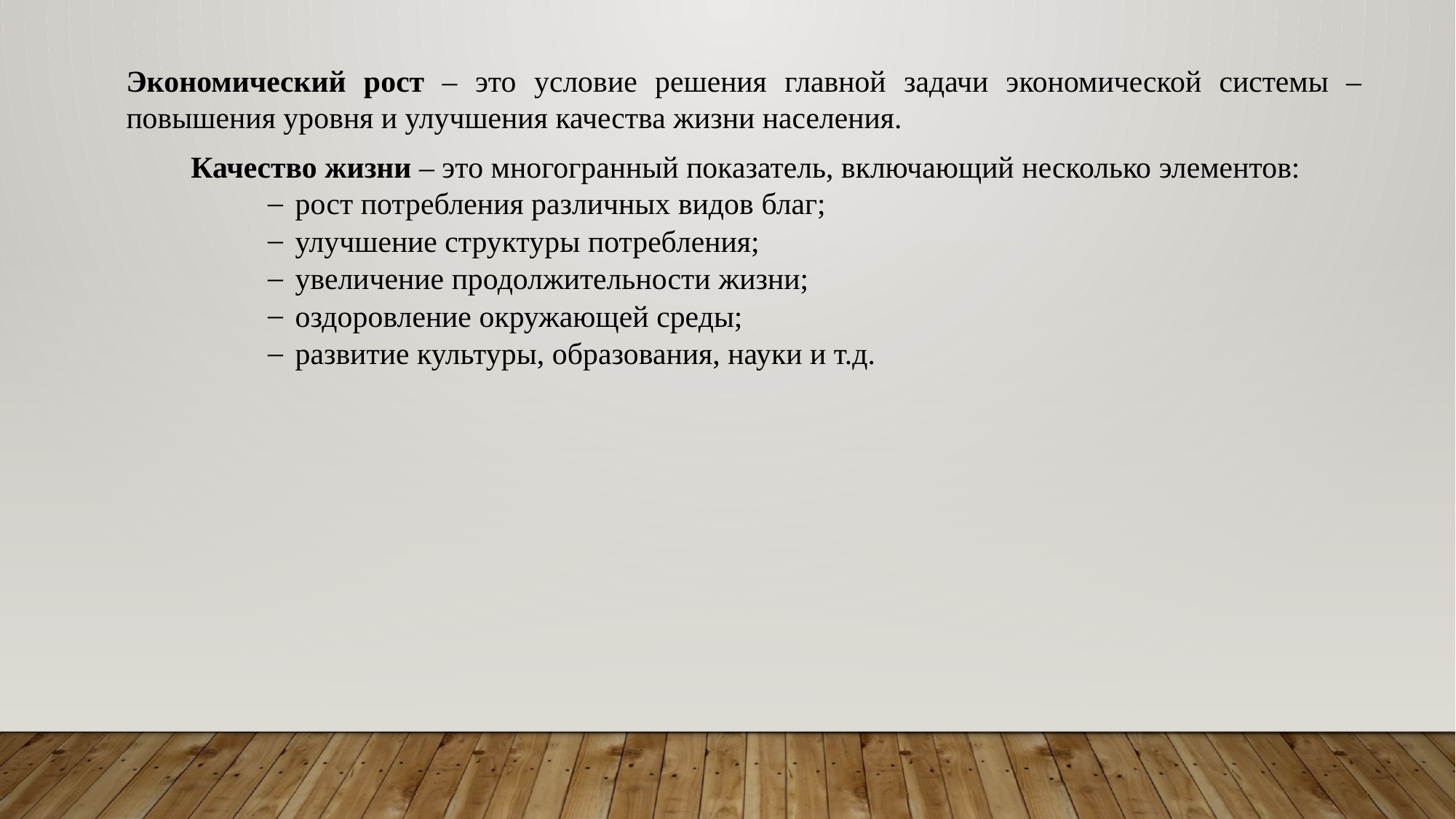

Экономический рост – это условие решения главной задачи экономической системы – повышения уровня и улучшения качества жизни населения.
Качество жизни – это многогранный показатель, включающий несколько элементов:
рост потребления различных видов благ;
улучшение структуры потребления;
увеличение продолжительности жизни;
оздоровление окружающей среды;
развитие культуры, образования, науки и т.д.